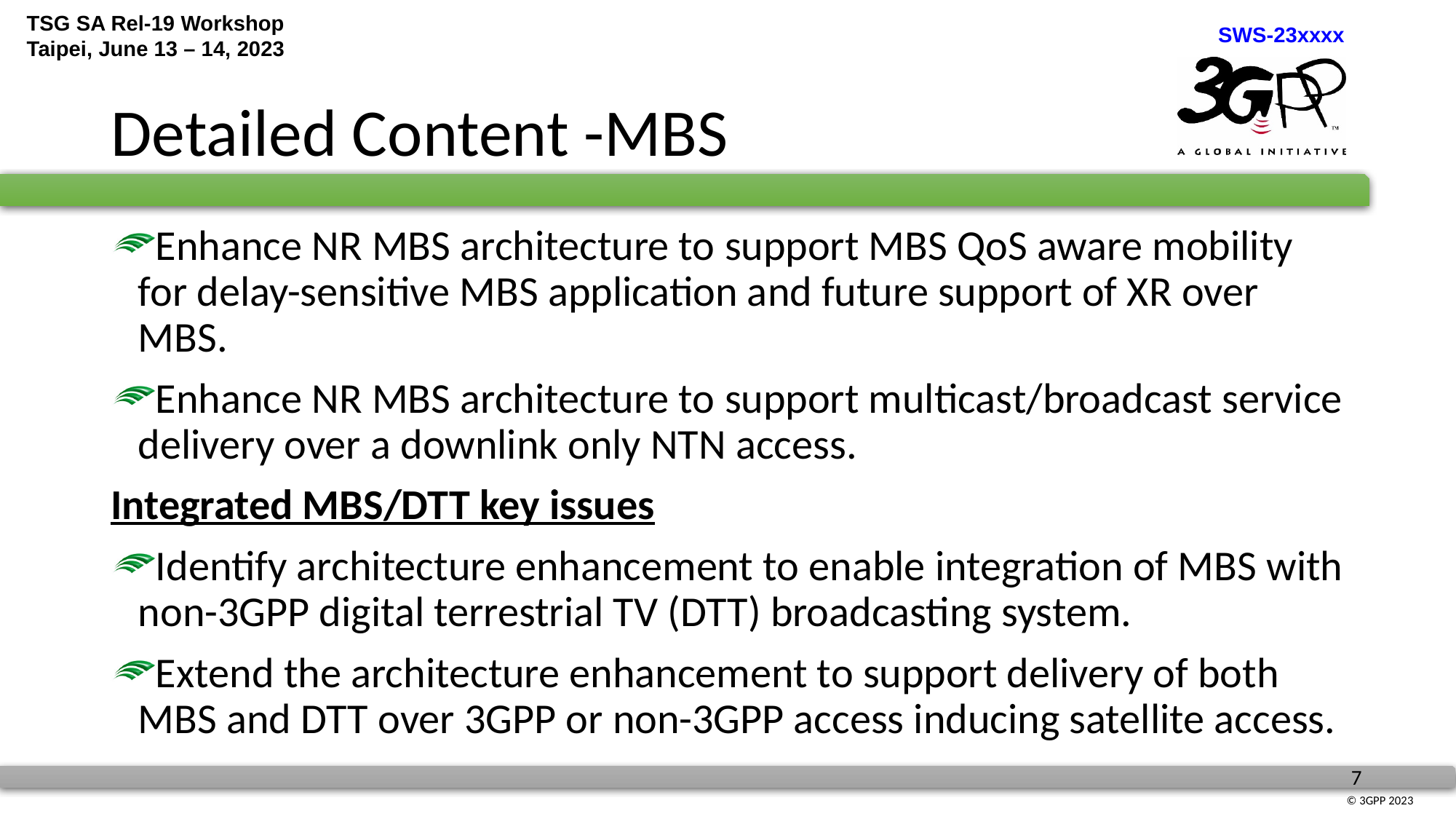

# Detailed Content -MBS
Enhance NR MBS architecture to support MBS QoS aware mobility for delay-sensitive MBS application and future support of XR over MBS.
Enhance NR MBS architecture to support multicast/broadcast service delivery over a downlink only NTN access.
Integrated MBS/DTT key issues
Identify architecture enhancement to enable integration of MBS with non-3GPP digital terrestrial TV (DTT) broadcasting system.
Extend the architecture enhancement to support delivery of both MBS and DTT over 3GPP or non-3GPP access inducing satellite access.